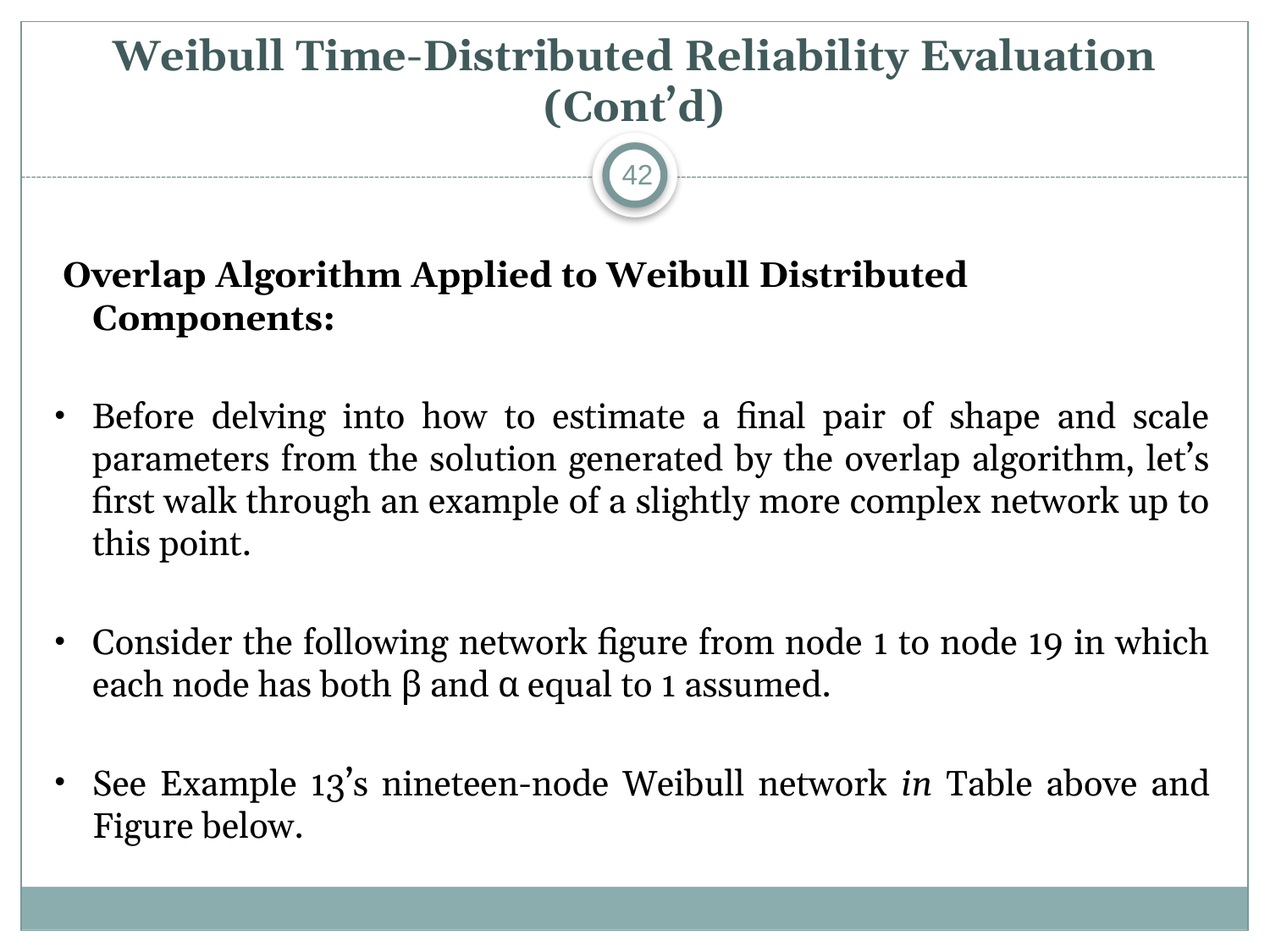

# Weibull Time-Distributed Reliability Evaluation (Cont’d)
42
 Overlap Algorithm Applied to Weibull Distributed Components:

Before delving into how to estimate a final pair of shape and scale parameters from the solution generated by the overlap algorithm, let’s first walk through an example of a slightly more complex network up to this point.

Consider the following network figure from node 1 to node 19 in which each node has both β and α equal to 1 assumed.

See Example 13’s nineteen-node Weibull network in Table above and Figure below.